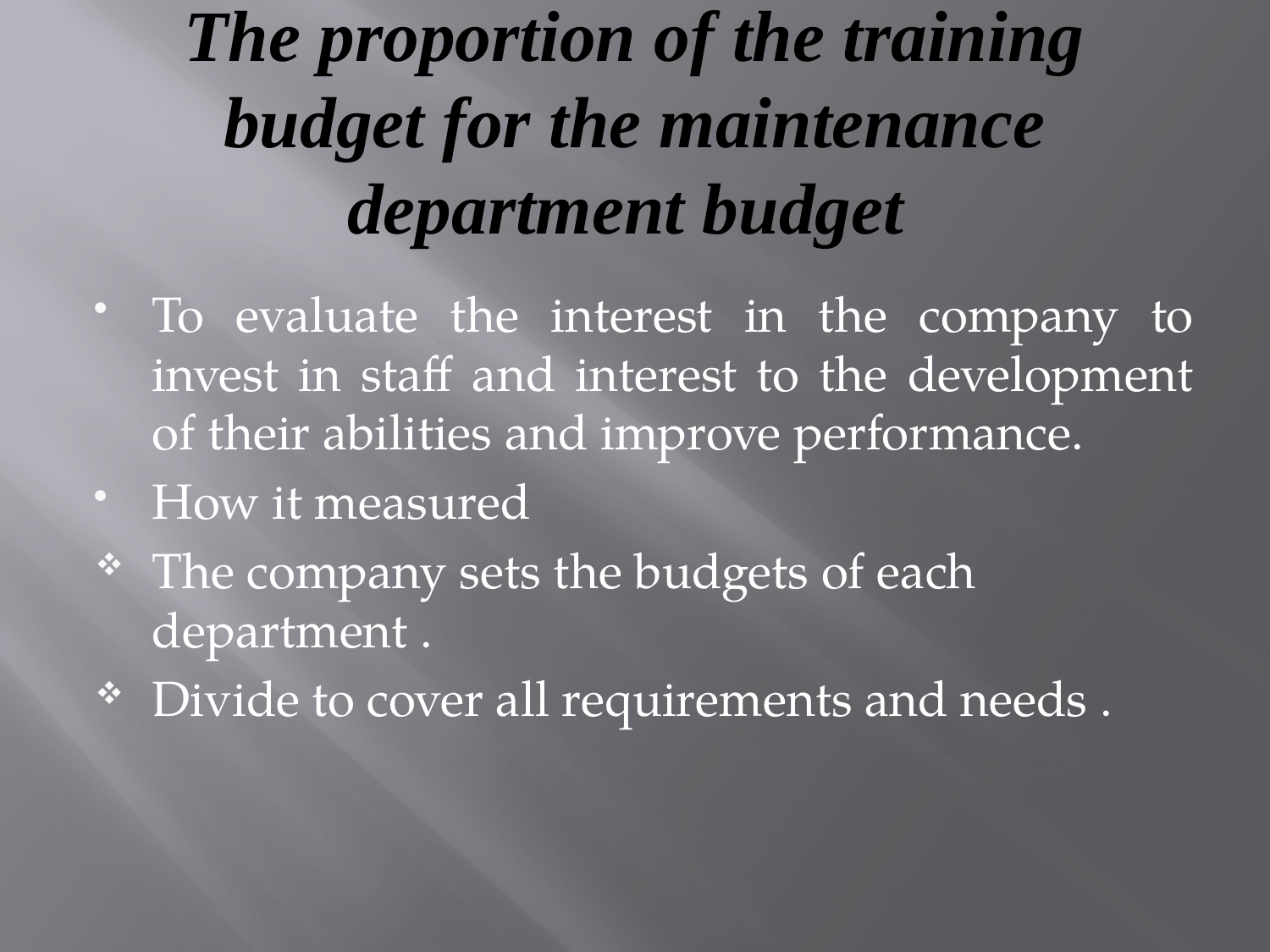

# The proportion of the training budget for the maintenance department budget
To evaluate the interest in the company to invest in staff and interest to the development of their abilities and improve performance.
How it measured
The company sets the budgets of each department .
Divide to cover all requirements and needs .